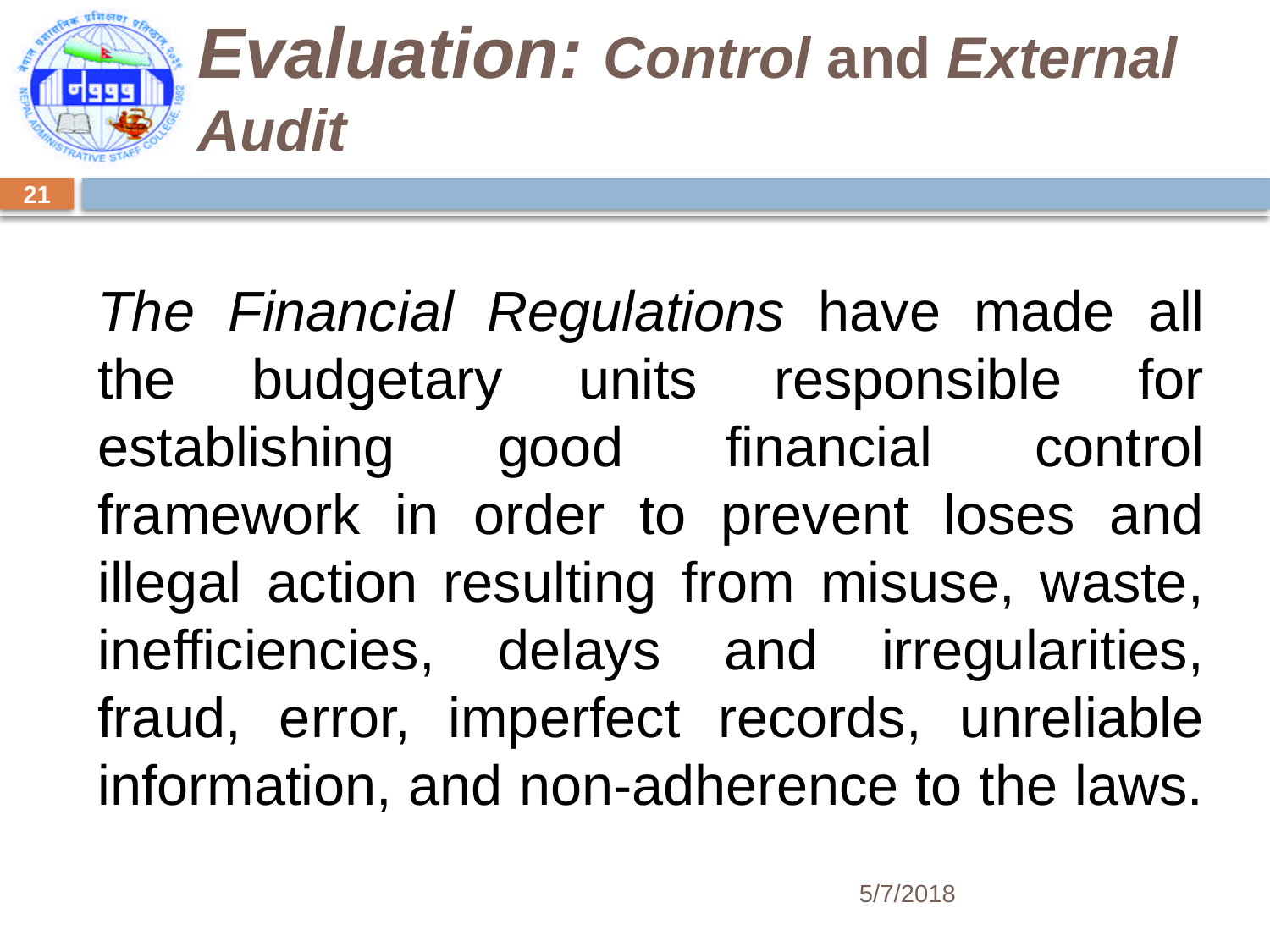

# Evaluation: Control and External Audit
21

The Financial Regulations have made all the budgetary units responsible for establishing good financial control framework in order to prevent loses and illegal action resulting from misuse, waste, inefficiencies, delays and irregularities, fraud, error, imperfect records, unreliable information, and non-adherence to the laws.

5/7/2018